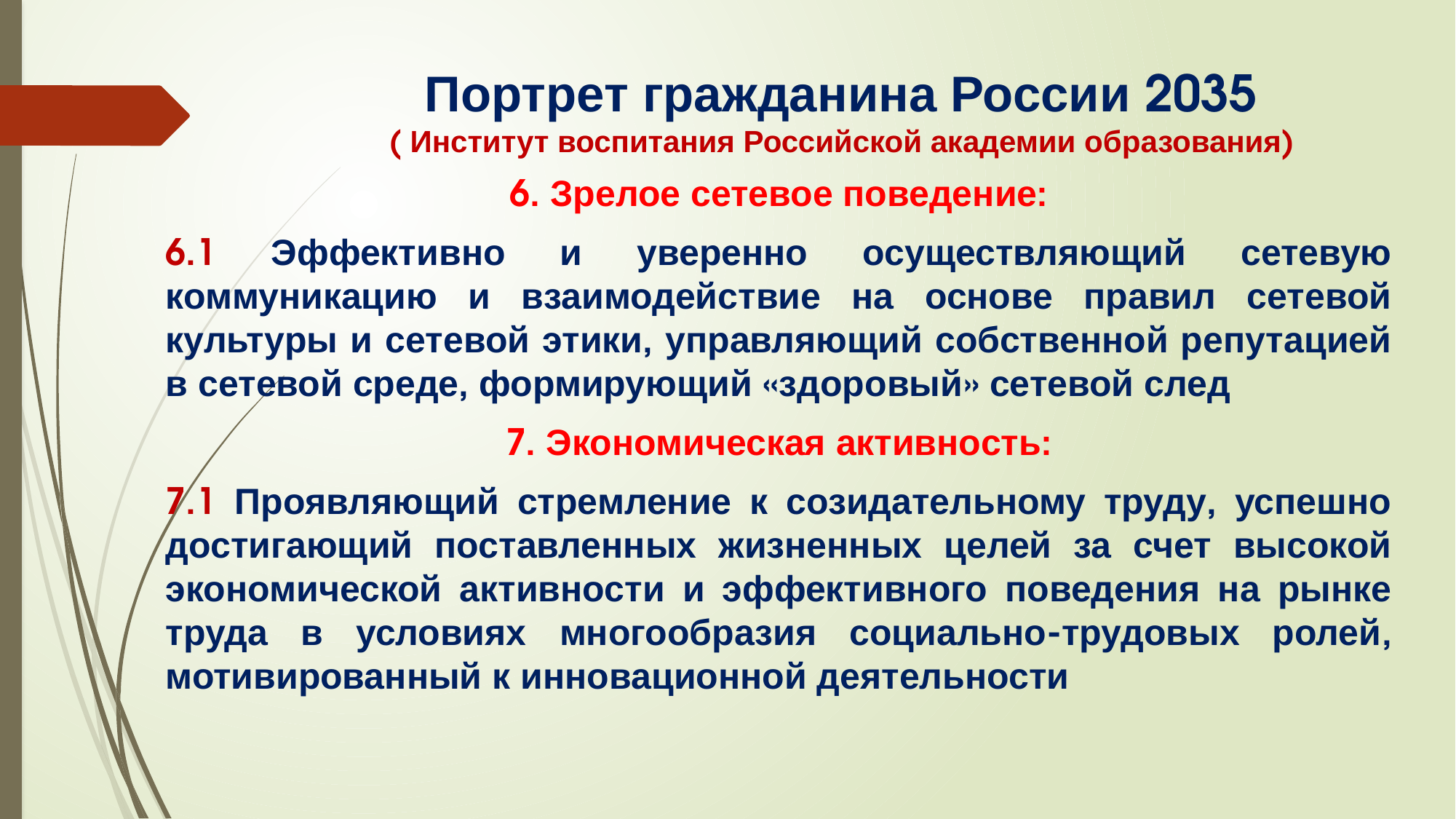

# Портрет гражданина России 2035 ( Институт воспитания Российской академии образования)
6. Зрелое сетевое поведение:
6.1 Эффективно и уверенно осуществляющий сетевую коммуникацию и взаимодействие на основе правил сетевой культуры и сетевой этики, управляющий собственной репутацией в сетевой среде, формирующий «здоровый» сетевой след
7. Экономическая активность:
7.1 Проявляющий стремление к созидательному труду, успешно достигающий поставленных жизненных целей за счет высокой экономической активности и эффективного поведения на рынке труда в условиях многообразия социально-трудовых ролей, мотивированный к инновационной деятельности